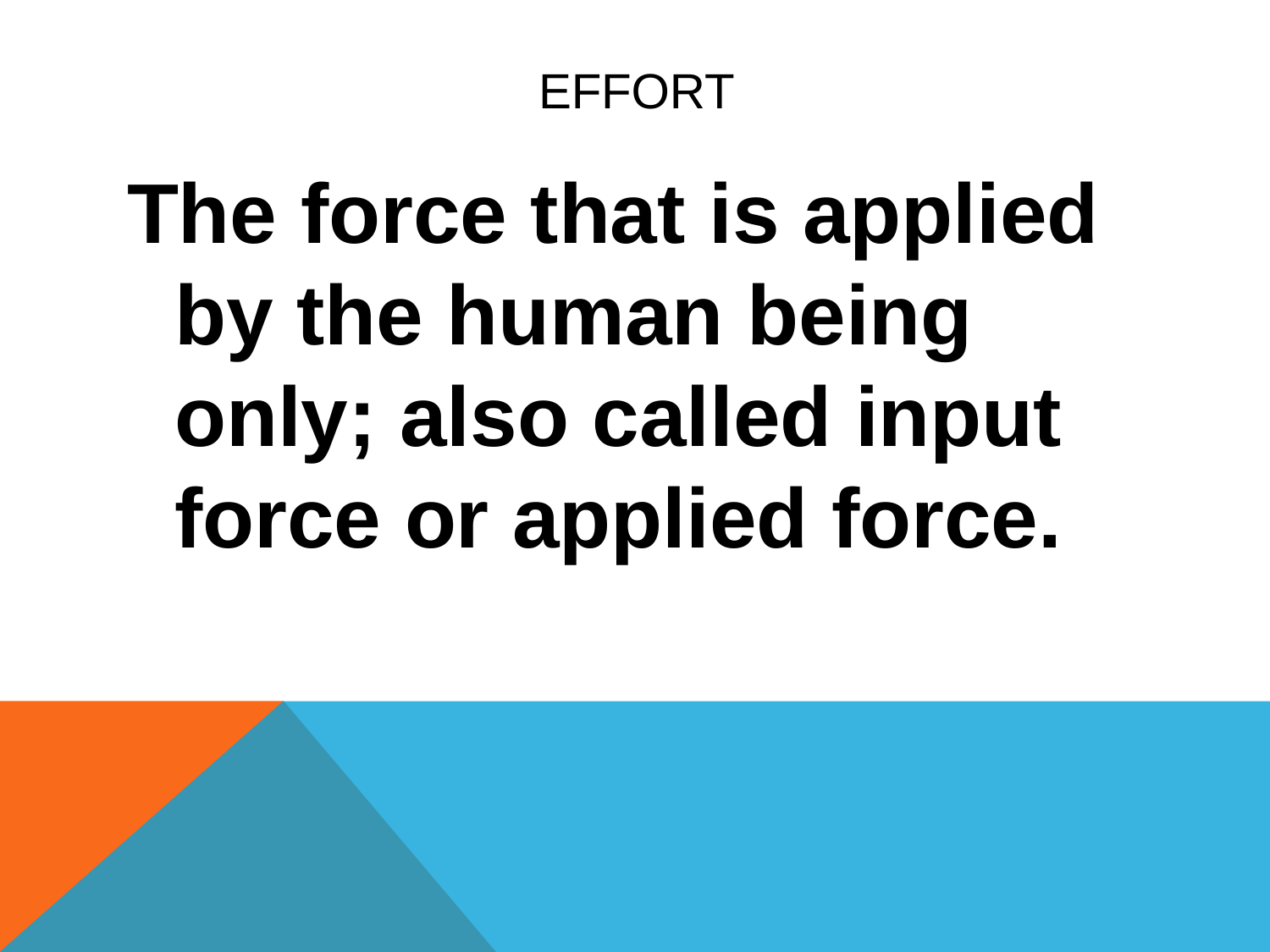

# Effort
The force that is applied by the human being only; also called input force or applied force.